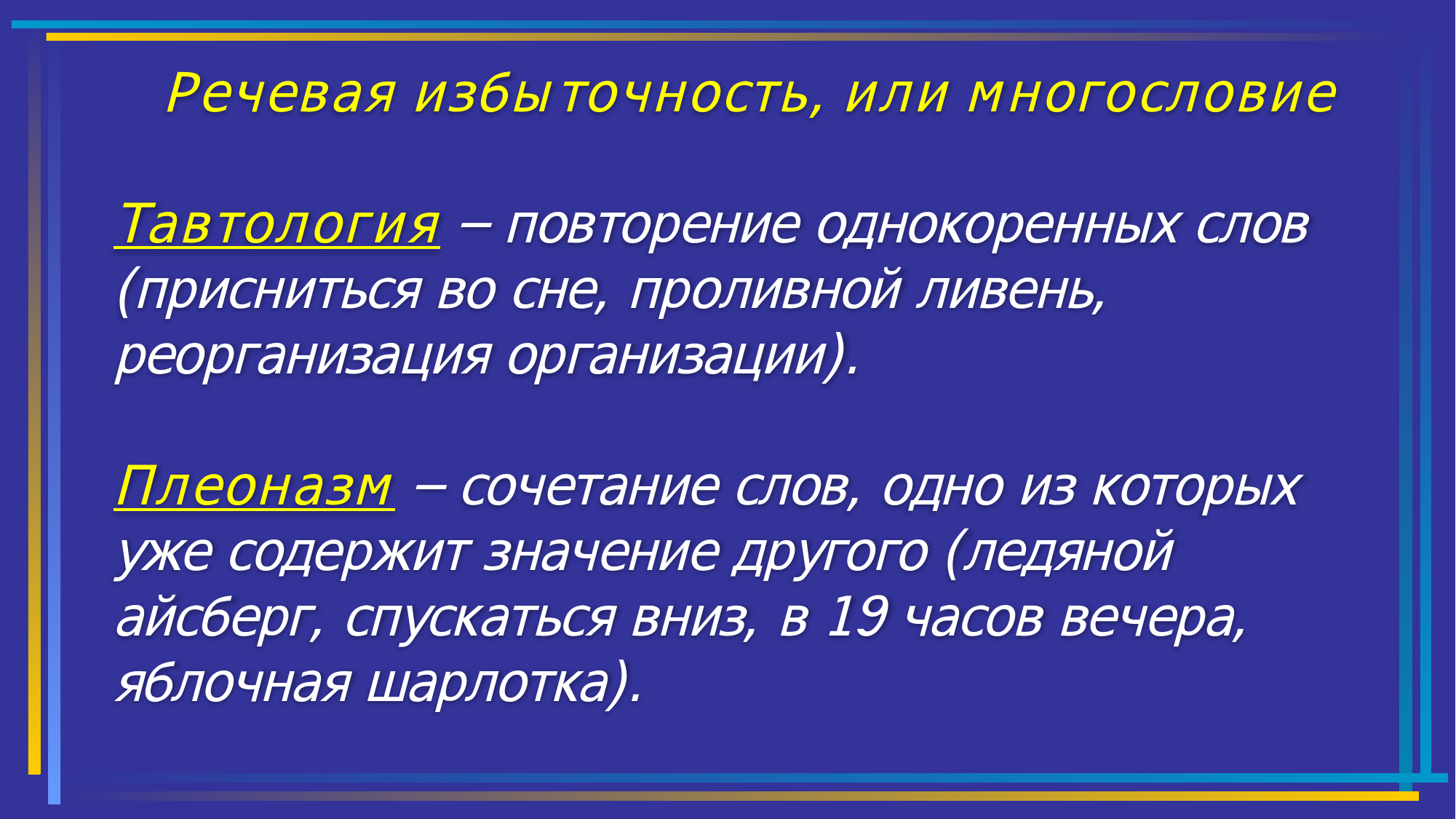

Речевая избыточность, или многословие

Тавтология – повторение однокоренных слов (присниться во сне, проливной ливень, реорганизация организации).

Плеоназм – сочетание слов, одно из которых уже содержит значение другого (ледяной айсберг, спускаться вниз, в 19 часов вечера, яблочная шарлотка).